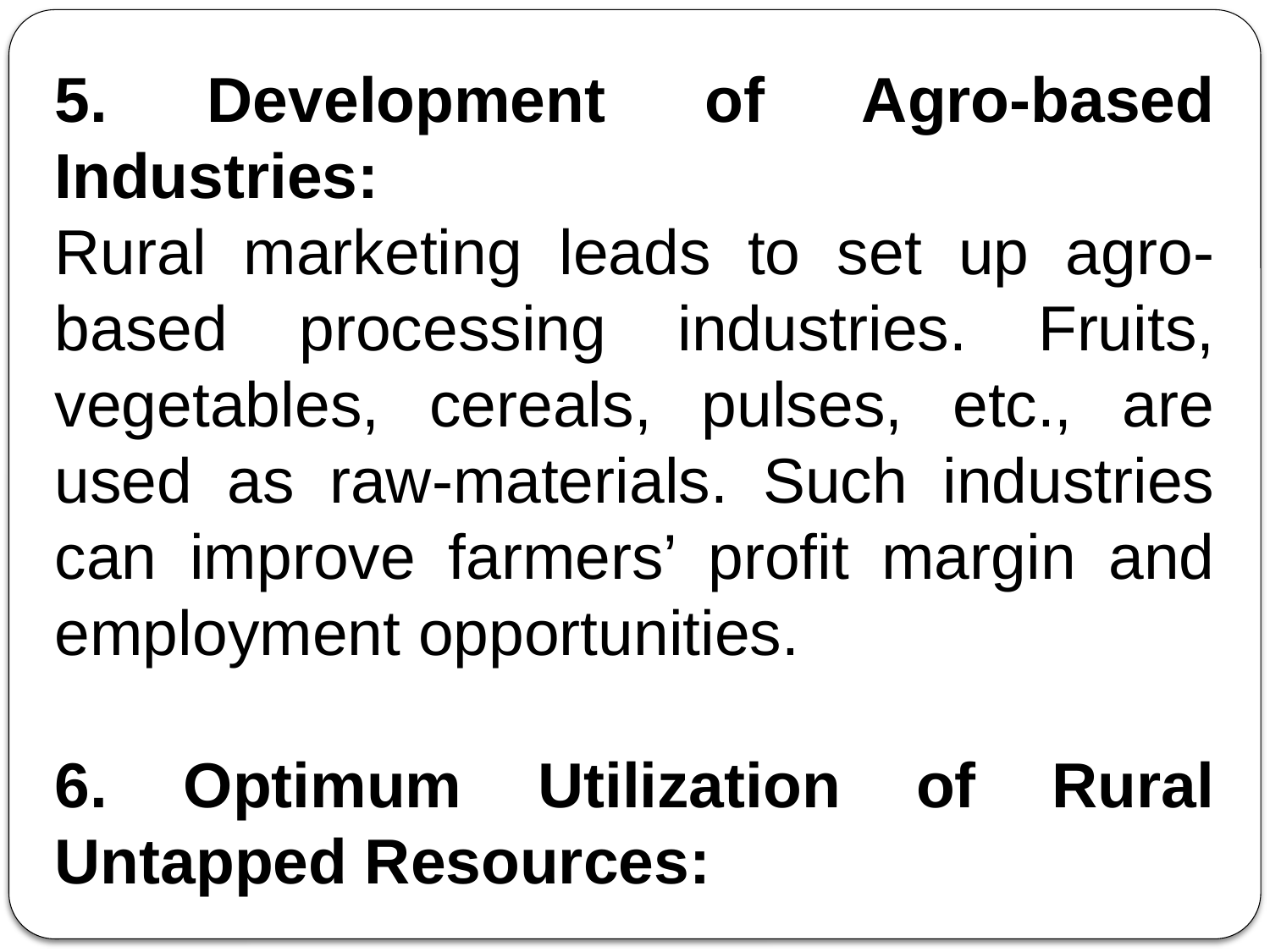

5. Development of Agro-based Industries:
Rural marketing leads to set up agro-based processing industries. Fruits, vegetables, cereals, pulses, etc., are used as raw-materials. Such industries can improve farmers’ profit margin and employment opportunities.

6. Optimum Utilization of Rural Untapped Resources: